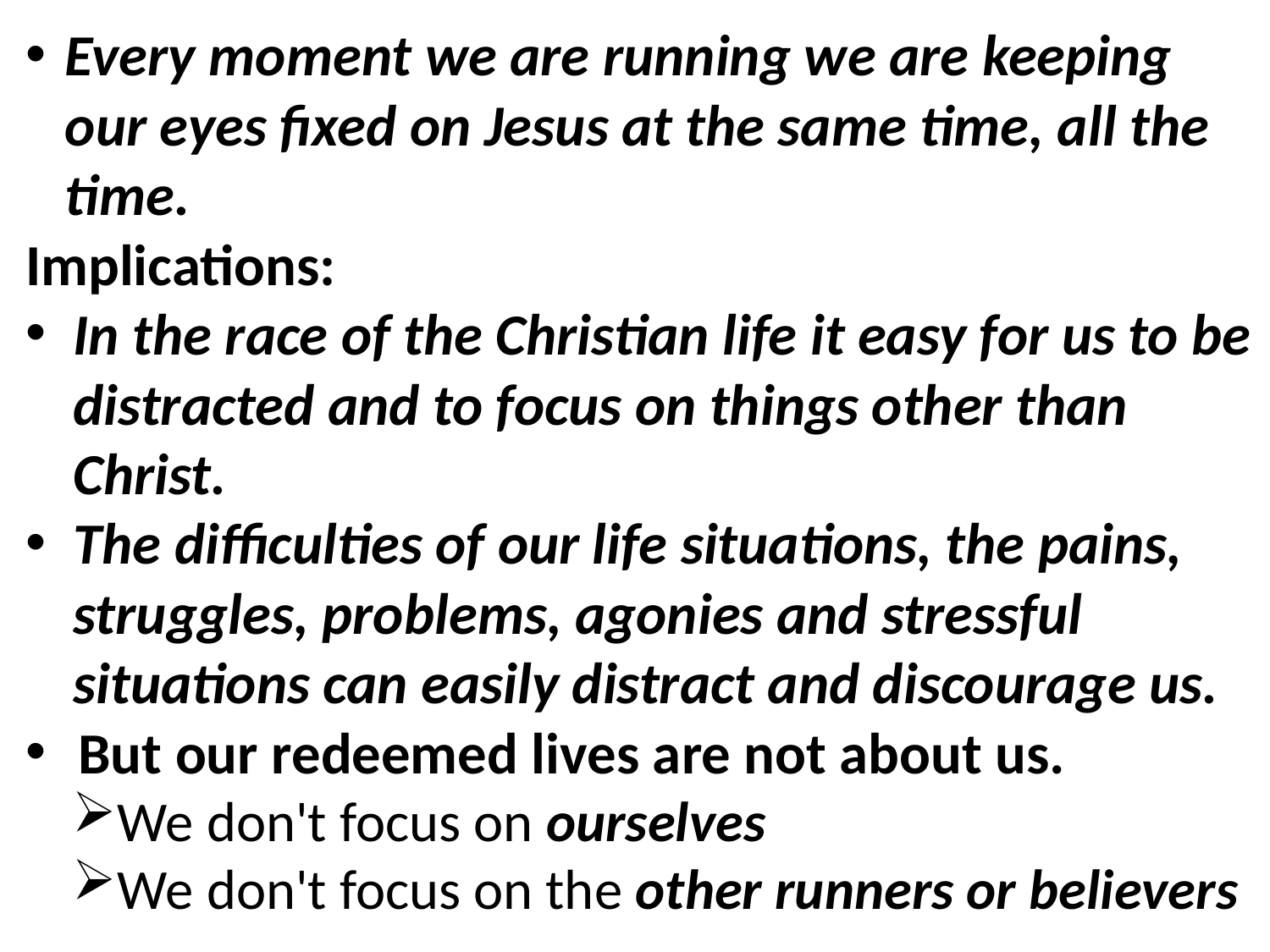

Every moment we are running we are keeping our eyes fixed on Jesus at the same time, all the time.
Implications:
In the race of the Christian life it easy for us to be distracted and to focus on things other than Christ.
The difficulties of our life situations, the pains, struggles, problems, agonies and stressful situations can easily distract and discourage us.
 But our redeemed lives are not about us.
We don't focus on ourselves
We don't focus on the other runners or believers